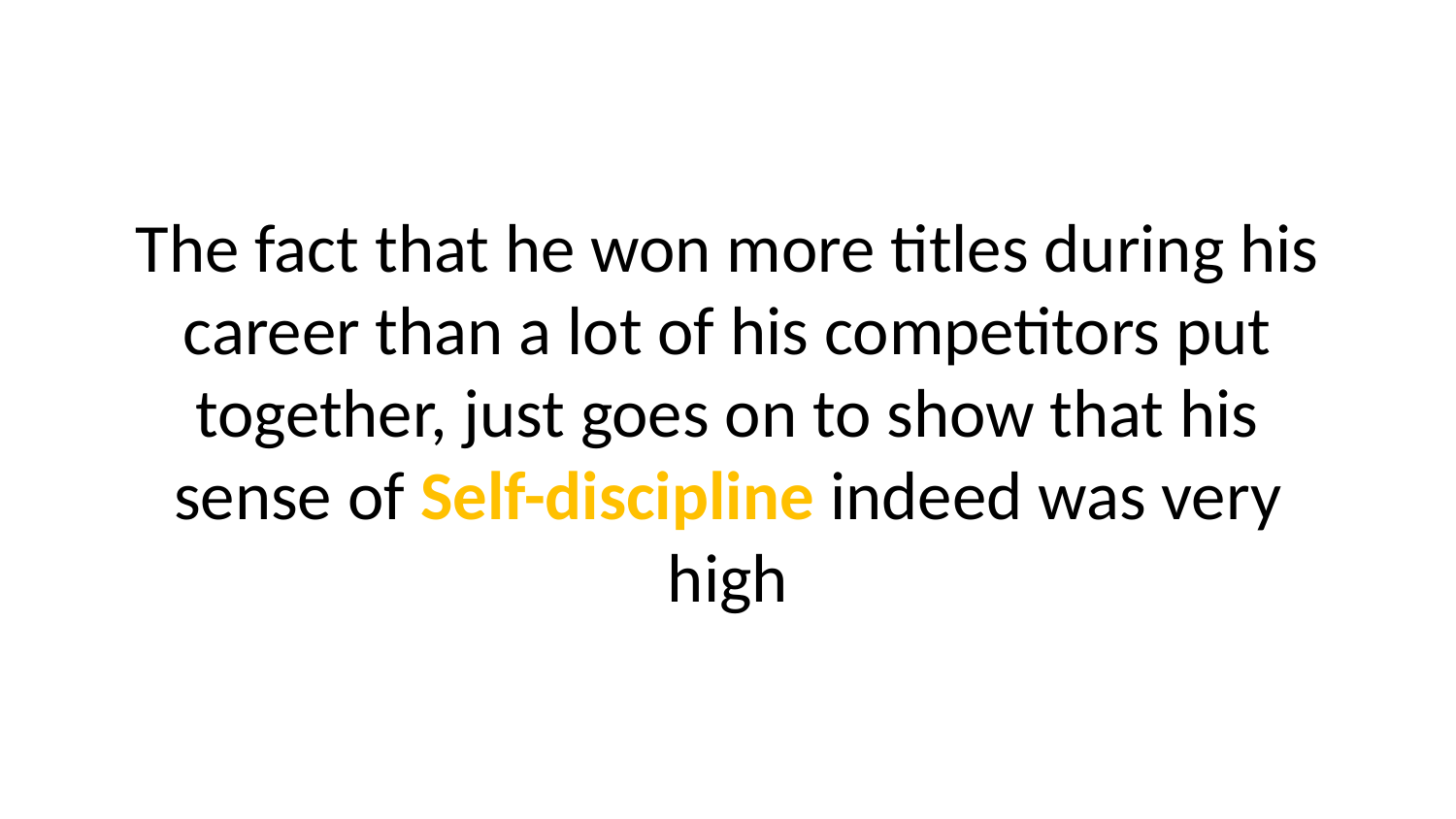

The fact that he won more titles during his career than a lot of his competitors put together, just goes on to show that his sense of Self-discipline indeed was very high